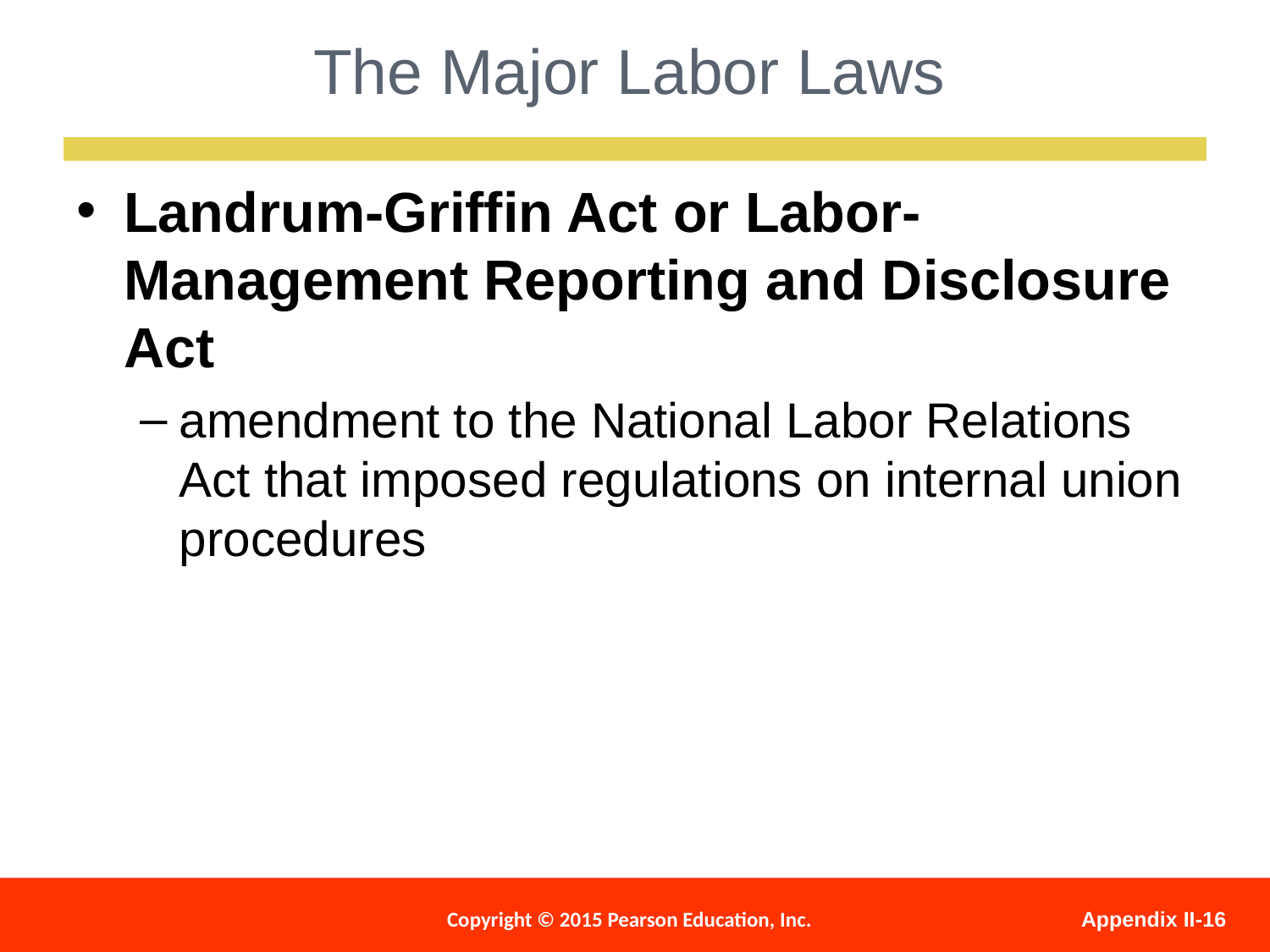

The Major Labor Laws
Landrum-Griffin Act or Labor- Management Reporting and Disclosure Act
amendment to the National Labor Relations Act that imposed regulations on internal union procedures